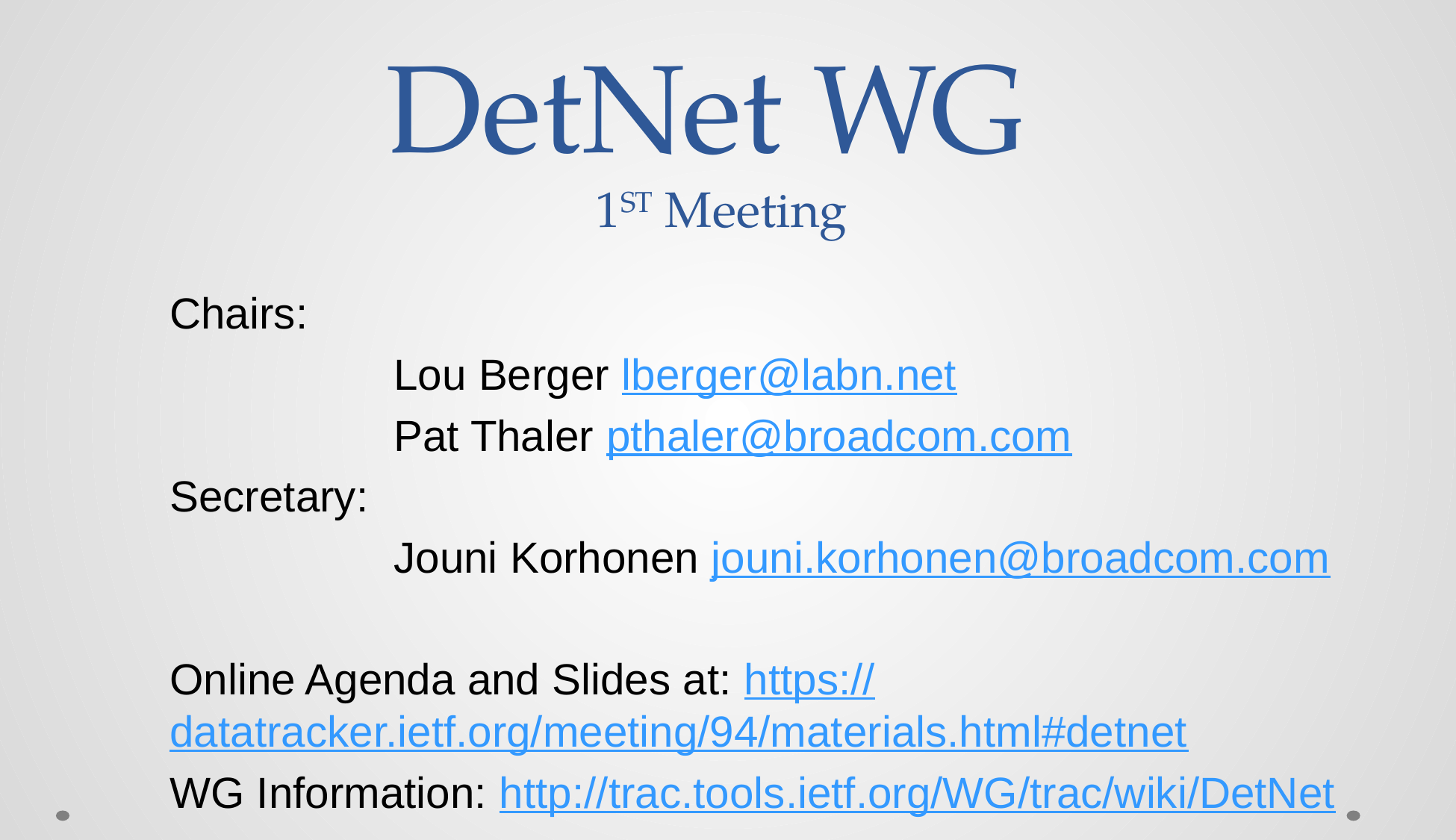

# DetNet WG 1ST Meeting
Chairs:
		Lou Berger lberger@labn.net
		Pat Thaler pthaler@broadcom.com
Secretary:
		Jouni Korhonen jouni.korhonen@broadcom.com

Online Agenda and Slides at: https://datatracker.ietf.org/meeting/94/materials.html#detnet
WG Information: http://trac.tools.ietf.org/WG/trac/wiki/DetNet